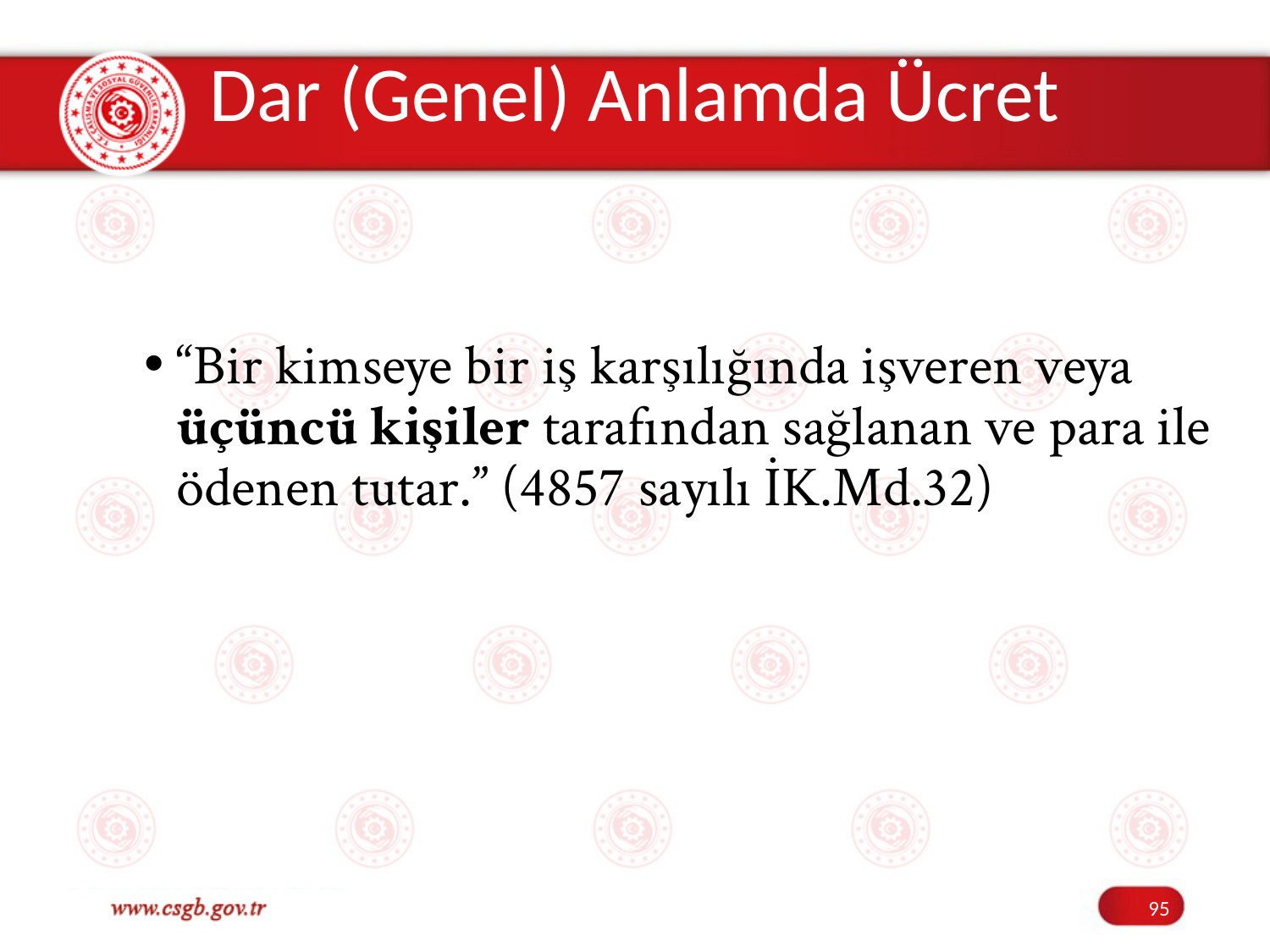

# Dar (Genel) Anlamda Ücret
“Bir kimseye bir iş karşılığında işveren veya üçüncü kişiler tarafından sağlanan ve para ile ödenen tutar.” (4857 sayılı İK.Md.32)

95